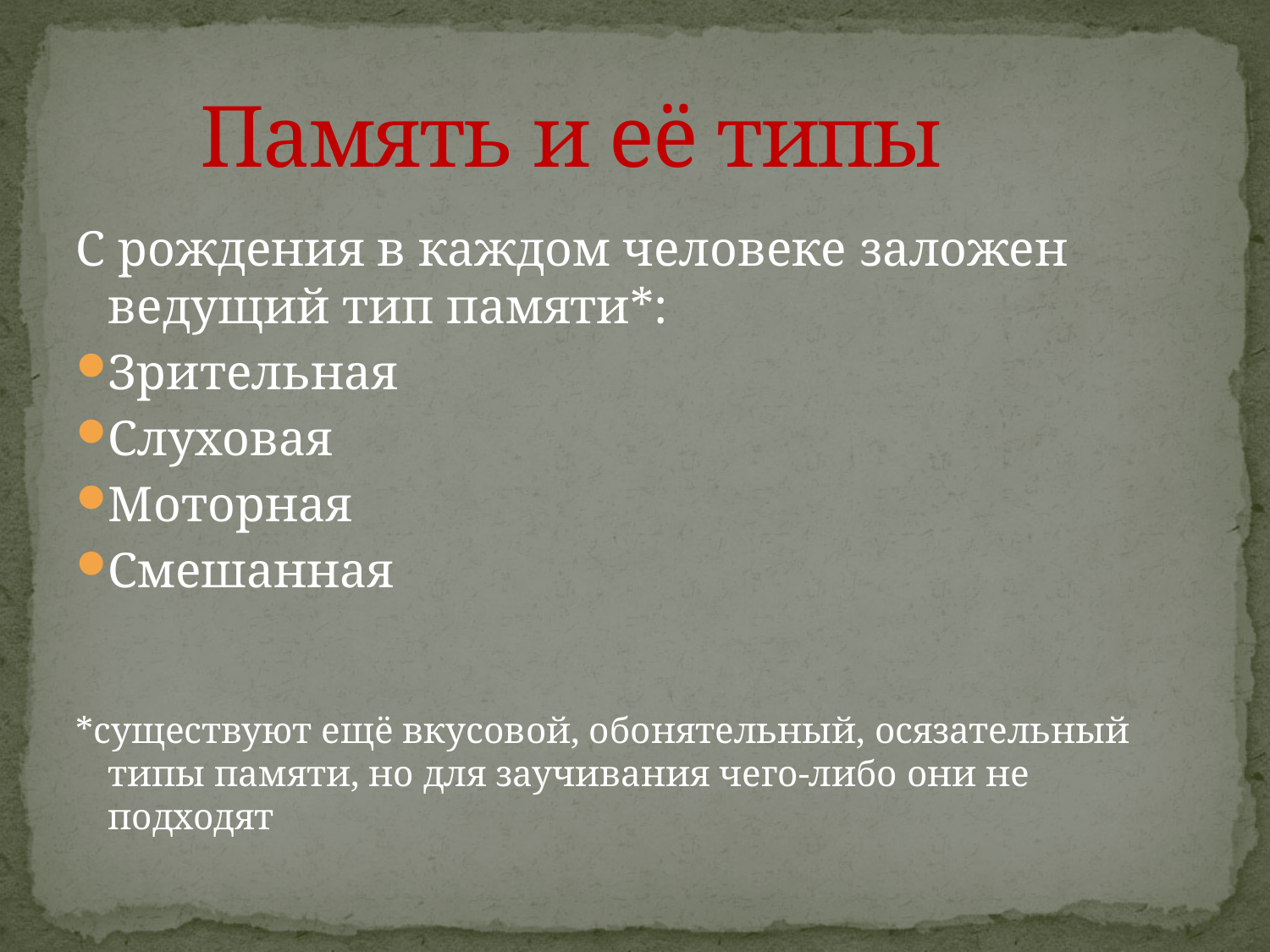

# Память и её типы
С рождения в каждом человеке заложен ведущий тип памяти*:
Зрительная
Слуховая
Моторная
Смешанная

*существуют ещё вкусовой, обонятельный, осязательный типы памяти, но для заучивания чего-либо они не подходят